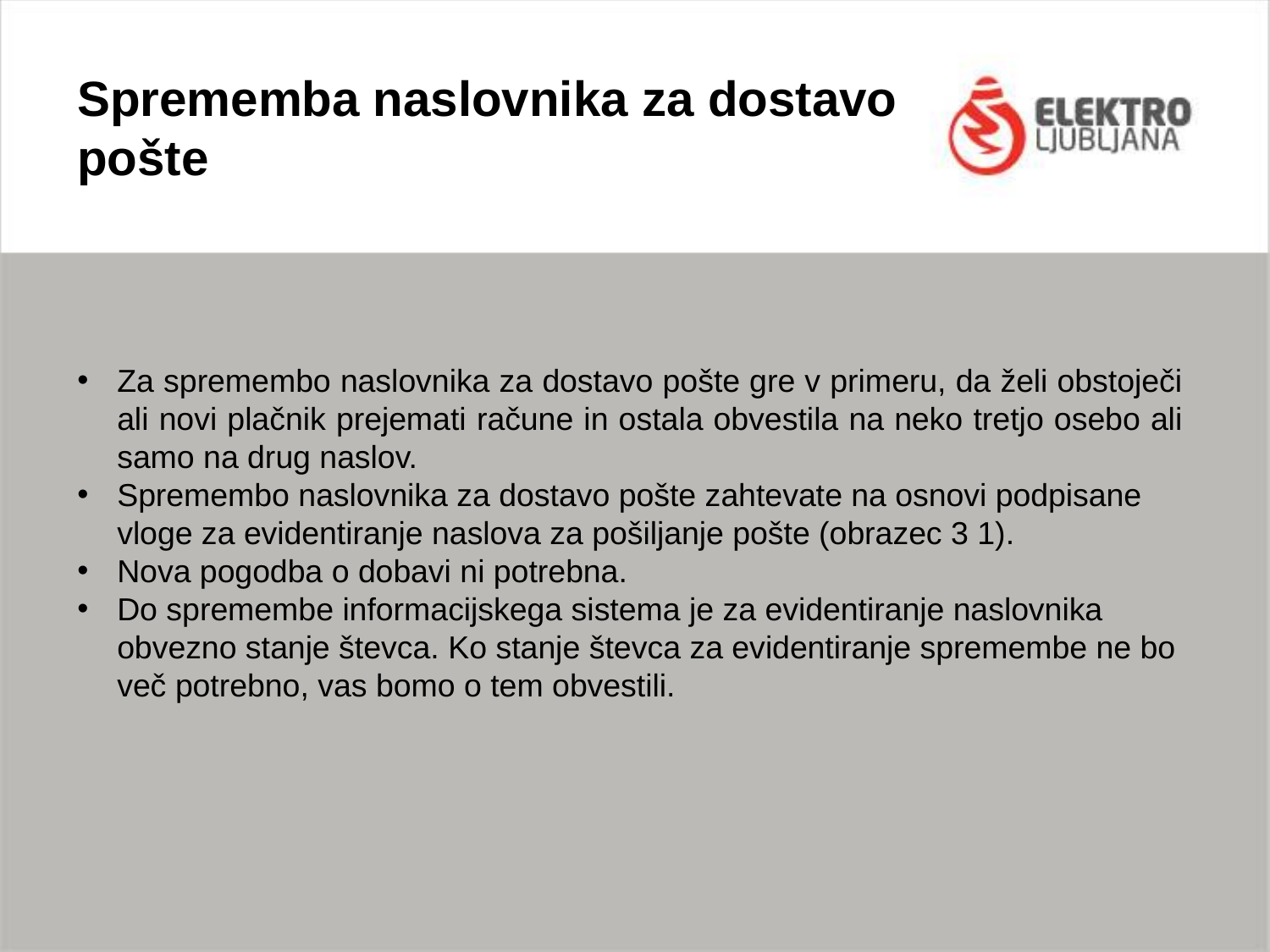

Sprememba naslovnika za dostavo pošte
Za spremembo naslovnika za dostavo pošte gre v primeru, da želi obstoječi ali novi plačnik prejemati račune in ostala obvestila na neko tretjo osebo ali samo na drug naslov.
Spremembo naslovnika za dostavo pošte zahtevate na osnovi podpisane vloge za evidentiranje naslova za pošiljanje pošte (obrazec 3 1).
Nova pogodba o dobavi ni potrebna.
Do spremembe informacijskega sistema je za evidentiranje naslovnika obvezno stanje števca. Ko stanje števca za evidentiranje spremembe ne bo več potrebno, vas bomo o tem obvestili.